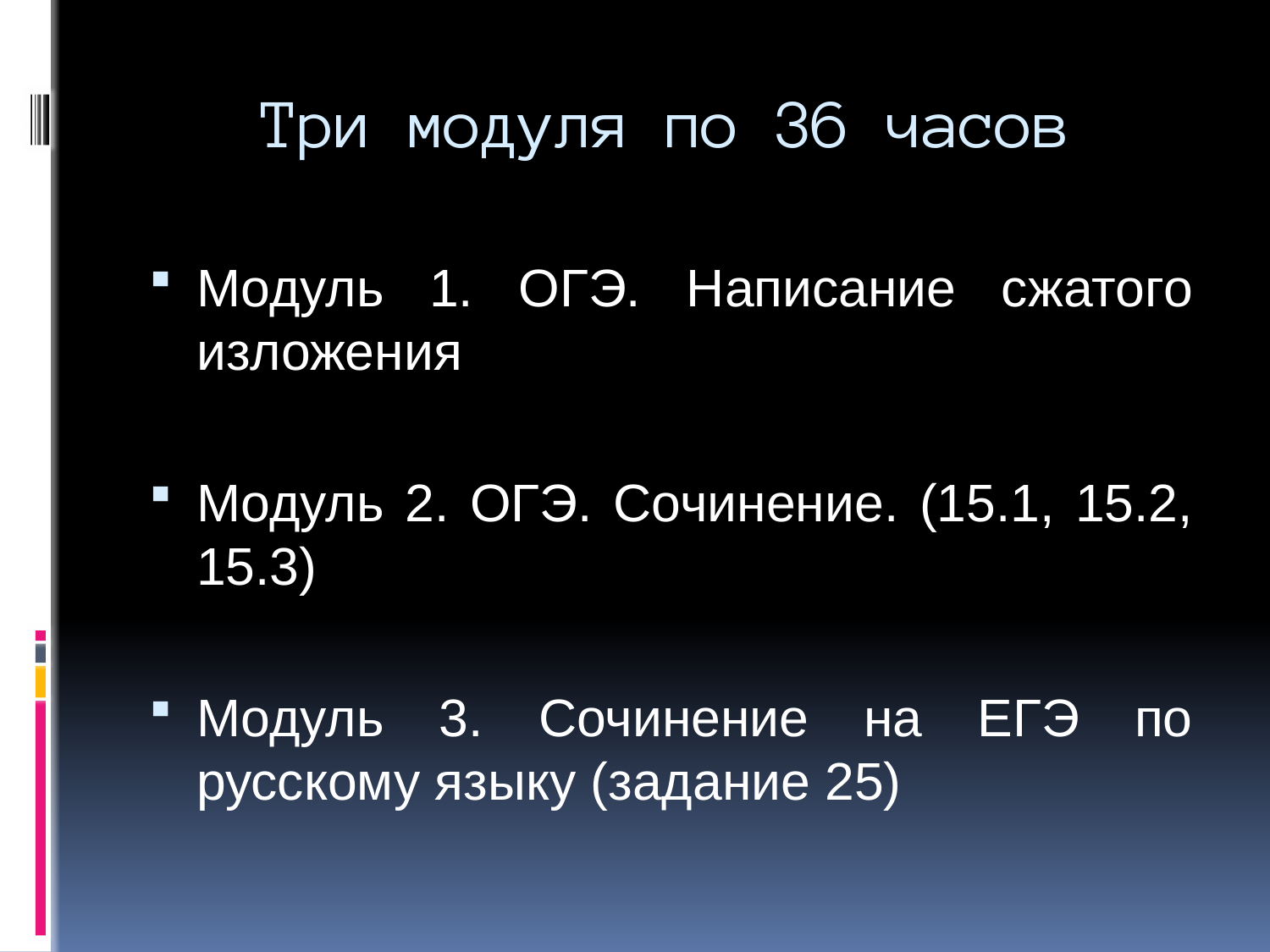

# Три модуля по 36 часов
Модуль 1. ОГЭ. Написание сжатого изложения

Модуль 2. ОГЭ. Сочинение. (15.1, 15.2, 15.3)

Модуль 3. Сочинение на ЕГЭ по русскому языку (задание 25)